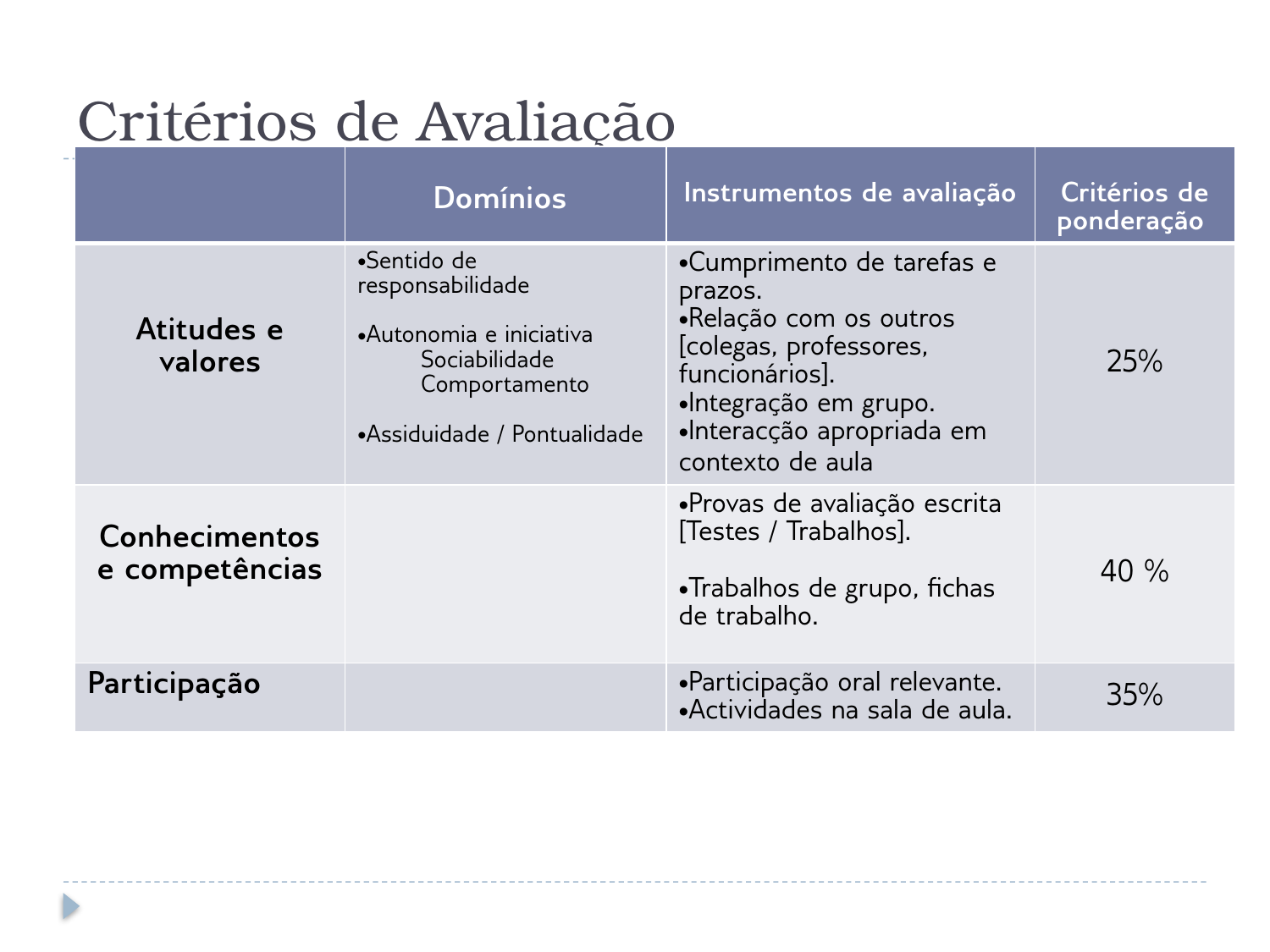

# Critérios de Avaliação
|  | Domínios | Instrumentos de avaliação | Critérios de ponderação |
| --- | --- | --- | --- |
| Atitudes e valores | Sentido de responsabilidade Autonomia e iniciativa Sociabilidade Comportamento Assiduidade / Pontualidade | Cumprimento de tarefas e prazos. Relação com os outros [colegas, professores, funcionários]. Integração em grupo. Interacção apropriada em contexto de aula | 25% |
| Conhecimentos e competências |  | Provas de avaliação escrita [Testes / Trabalhos]. Trabalhos de grupo, fichas de trabalho. | 40 % |
| Participação |  | Participação oral relevante. Actividades na sala de aula. | 35% |